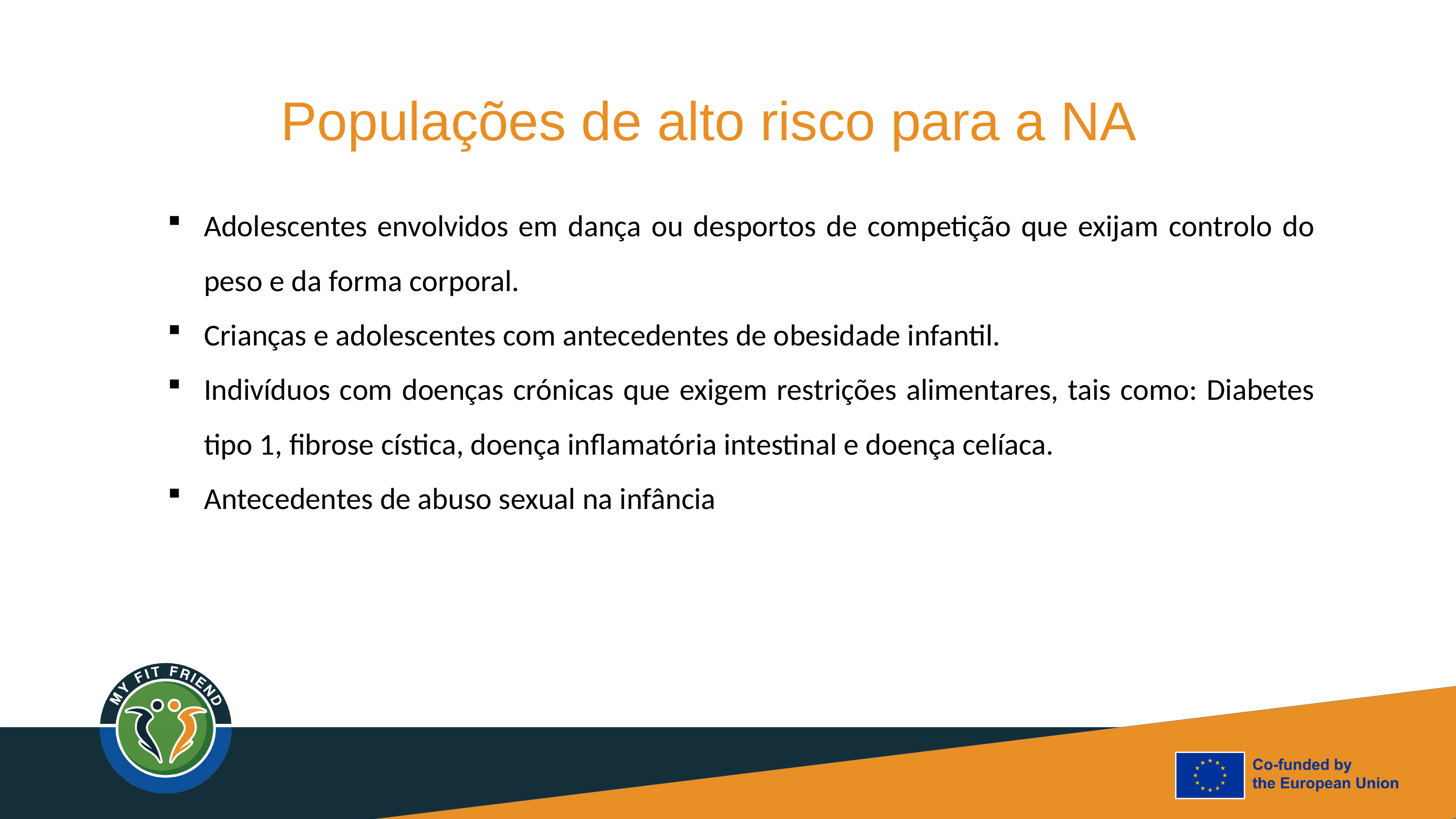

Populações de alto risco para a NA

Adolescentes envolvidos em dança ou desportos de competição que exijam controlo do peso e da forma corporal.
Crianças e adolescentes com antecedentes de obesidade infantil.
Indivíduos com doenças crónicas que exigem restrições alimentares, tais como: Diabetes tipo 1, fibrose cística, doença inflamatória intestinal e doença celíaca.
Antecedentes de abuso sexual na infância